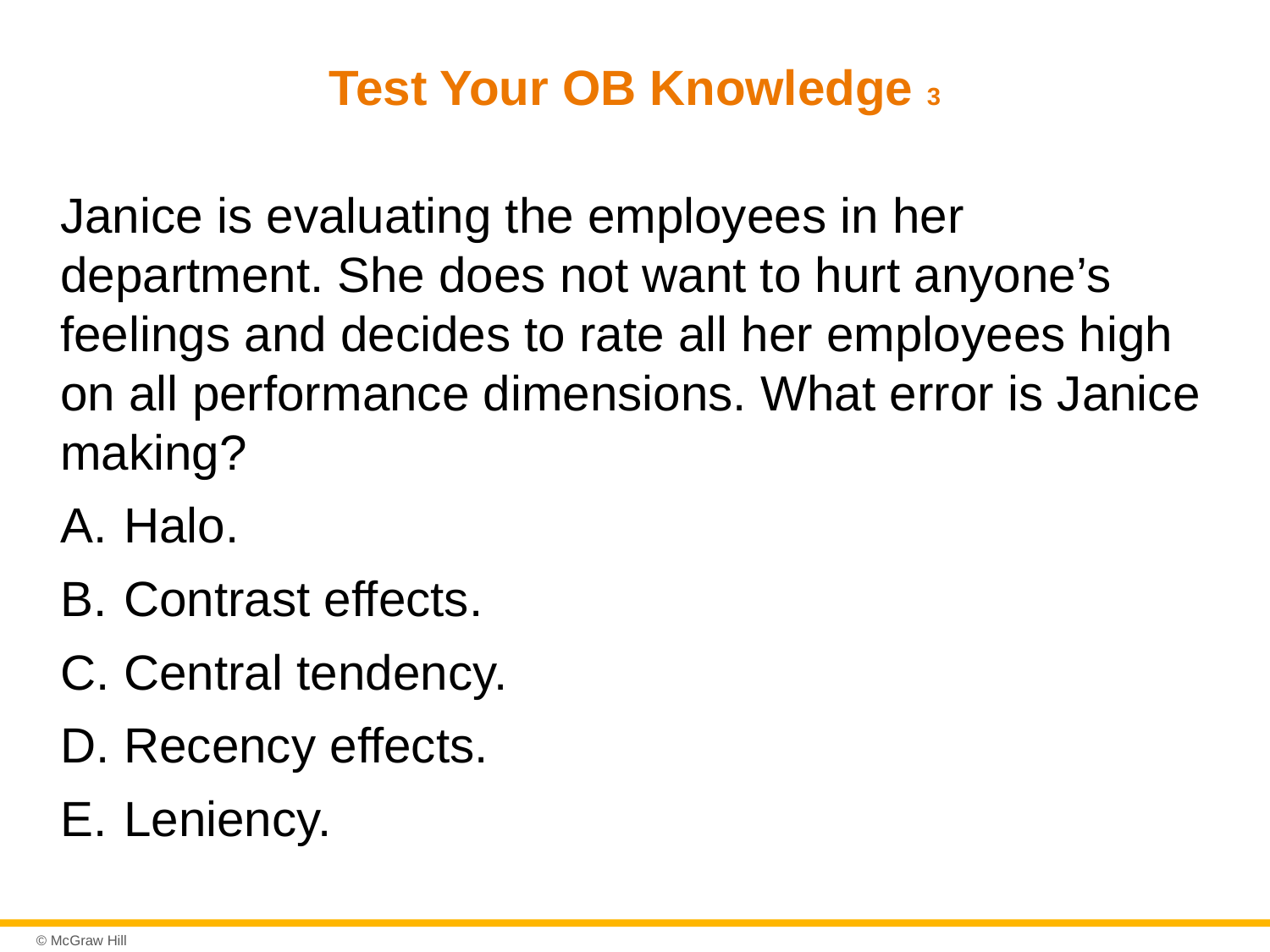

# Test Your OB Knowledge 3
Janice is evaluating the employees in her department. She does not want to hurt anyone’s feelings and decides to rate all her employees high on all performance dimensions. What error is Janice making?
Halo.
Contrast effects.
Central tendency.
Recency effects.
Leniency.